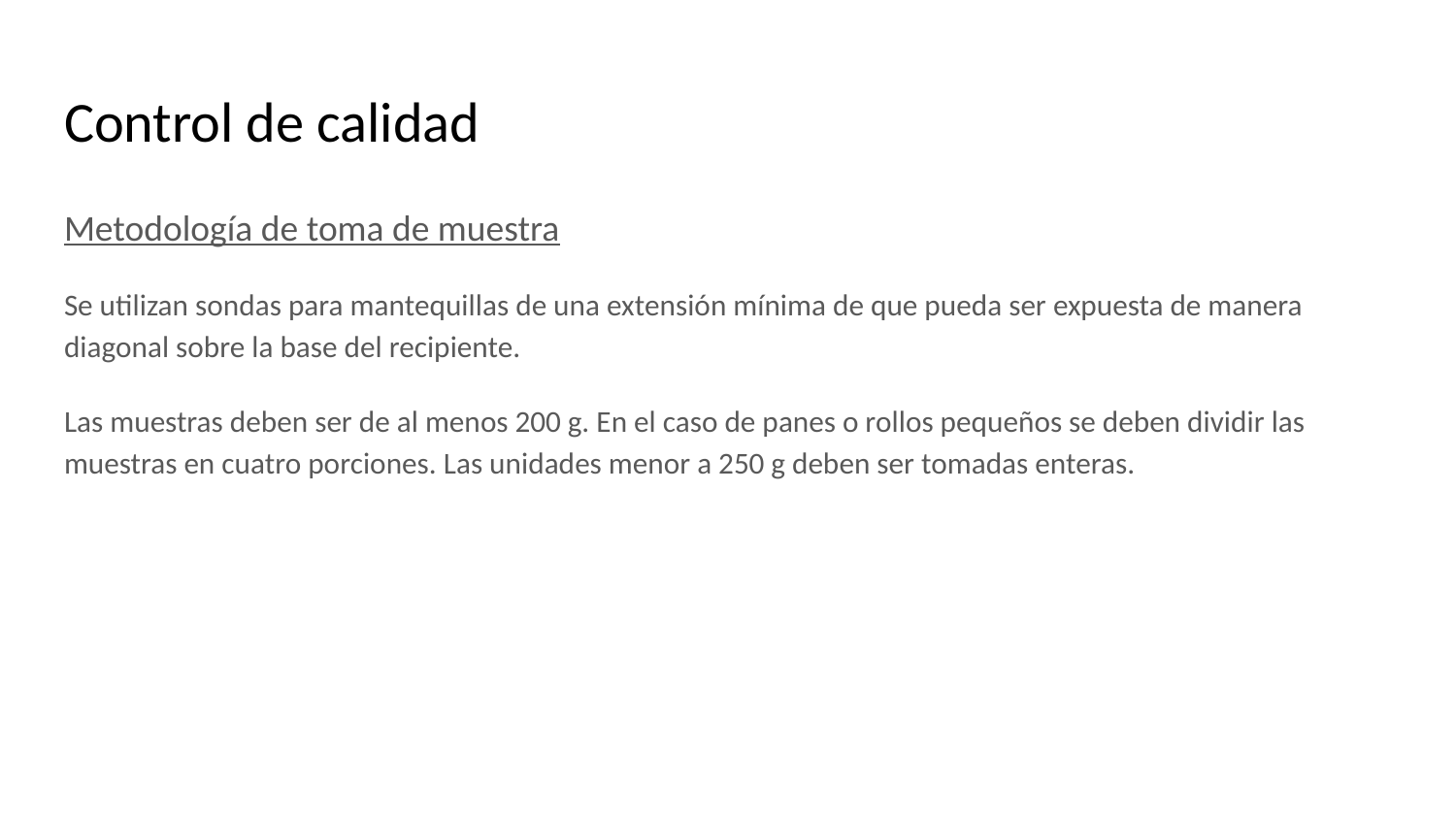

# Control de calidad
Metodología de toma de muestra
Se utilizan sondas para mantequillas de una extensión mínima de que pueda ser expuesta de manera diagonal sobre la base del recipiente.
Las muestras deben ser de al menos 200 g. En el caso de panes o rollos pequeños se deben dividir las muestras en cuatro porciones. Las unidades menor a 250 g deben ser tomadas enteras.